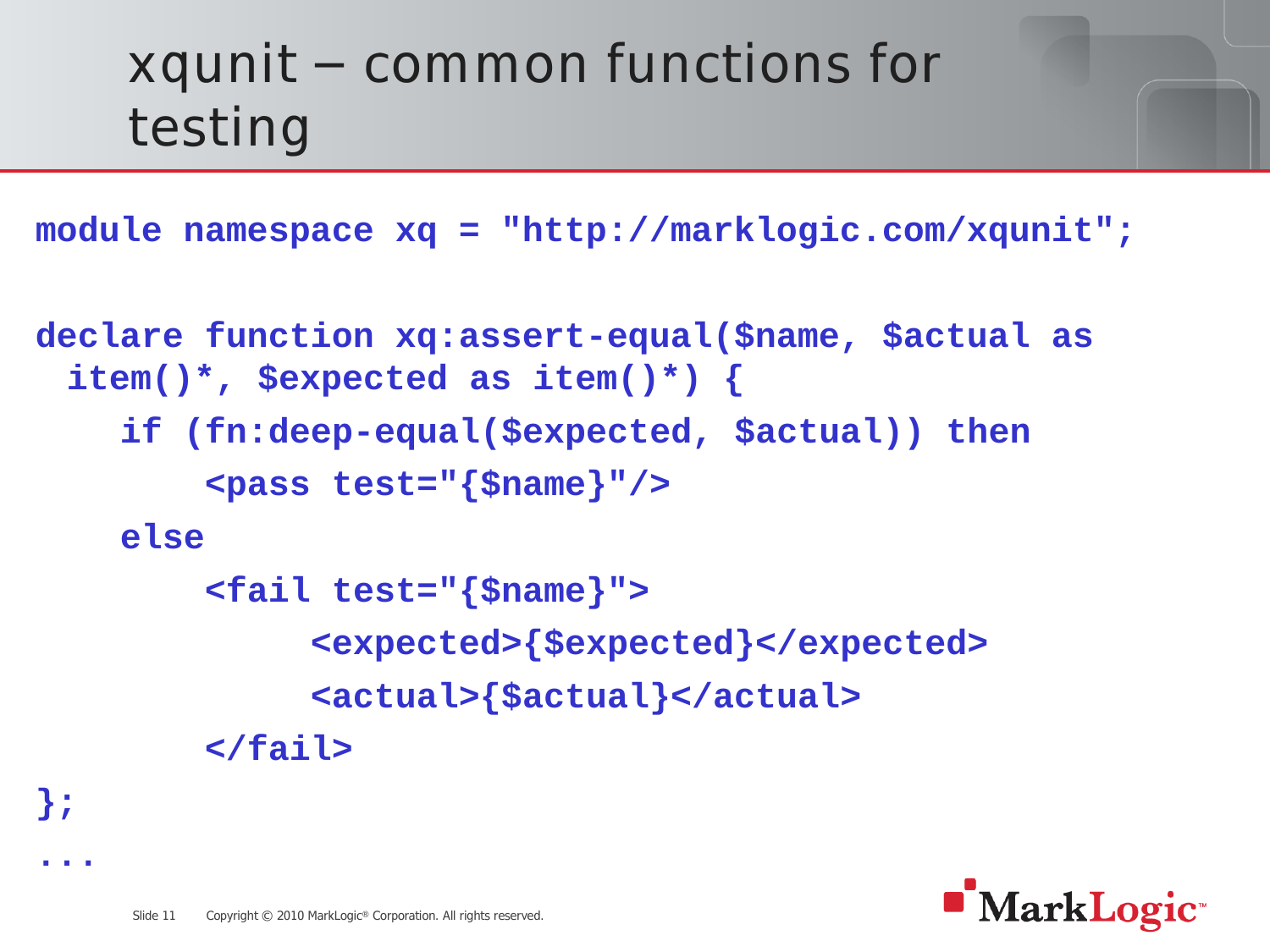

# xqunit – common functions for testing
module namespace xq = "http://marklogic.com/xqunit";

declare function xq:assert-equal($name, $actual as item()*, $expected as item()*) {
    if (fn:deep-equal($expected, $actual)) then
        <pass test="{$name}"/>
    else
        <fail test="{$name}">
             <expected>{$expected}</expected>
             <actual>{$actual}</actual>
        </fail>
};
...